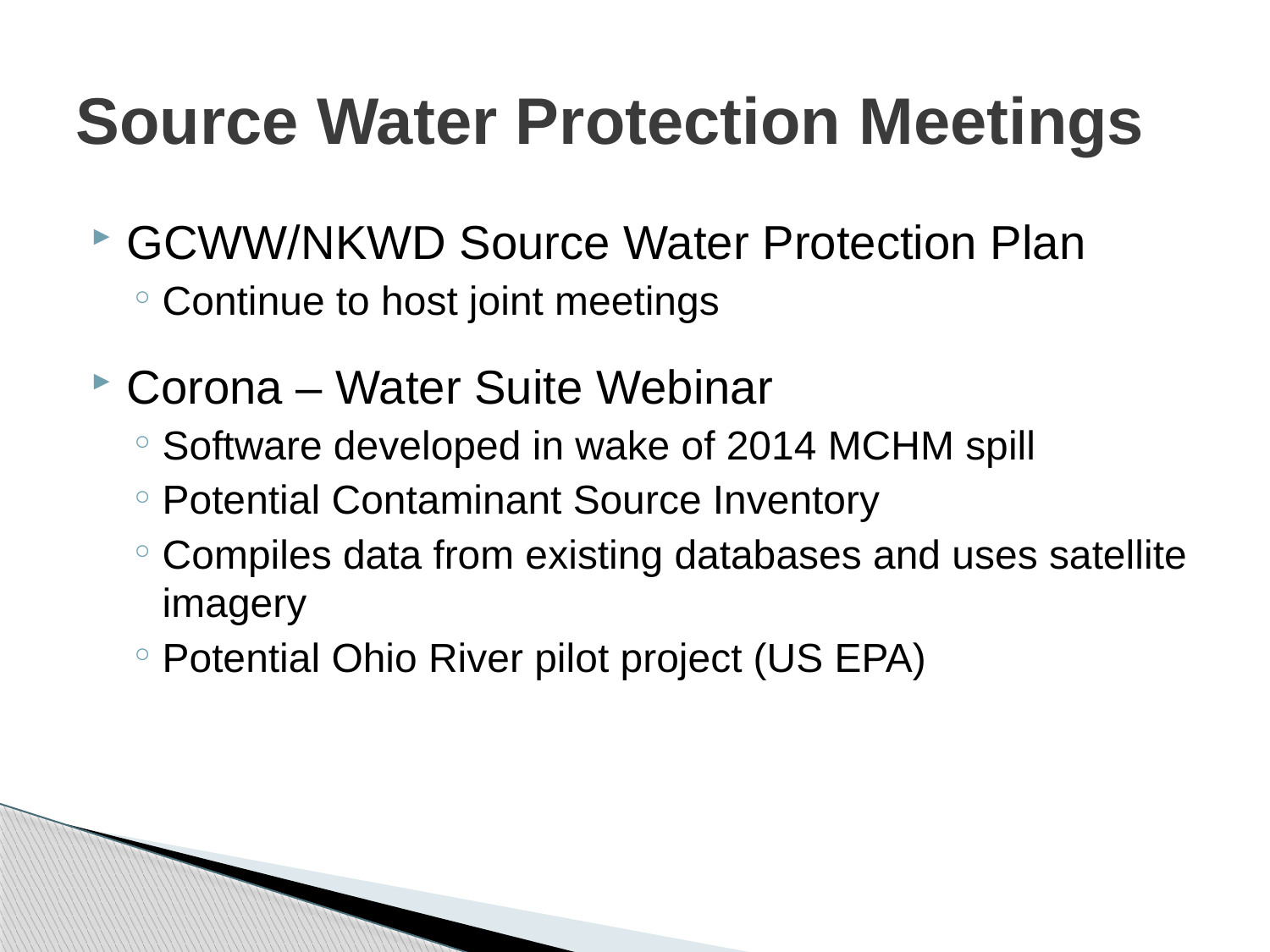

# Source Water Protection Meetings
GCWW/NKWD Source Water Protection Plan
Continue to host joint meetings

Corona – Water Suite Webinar
Software developed in wake of 2014 MCHM spill
Potential Contaminant Source Inventory
Compiles data from existing databases and uses satellite imagery
Potential Ohio River pilot project (US EPA)